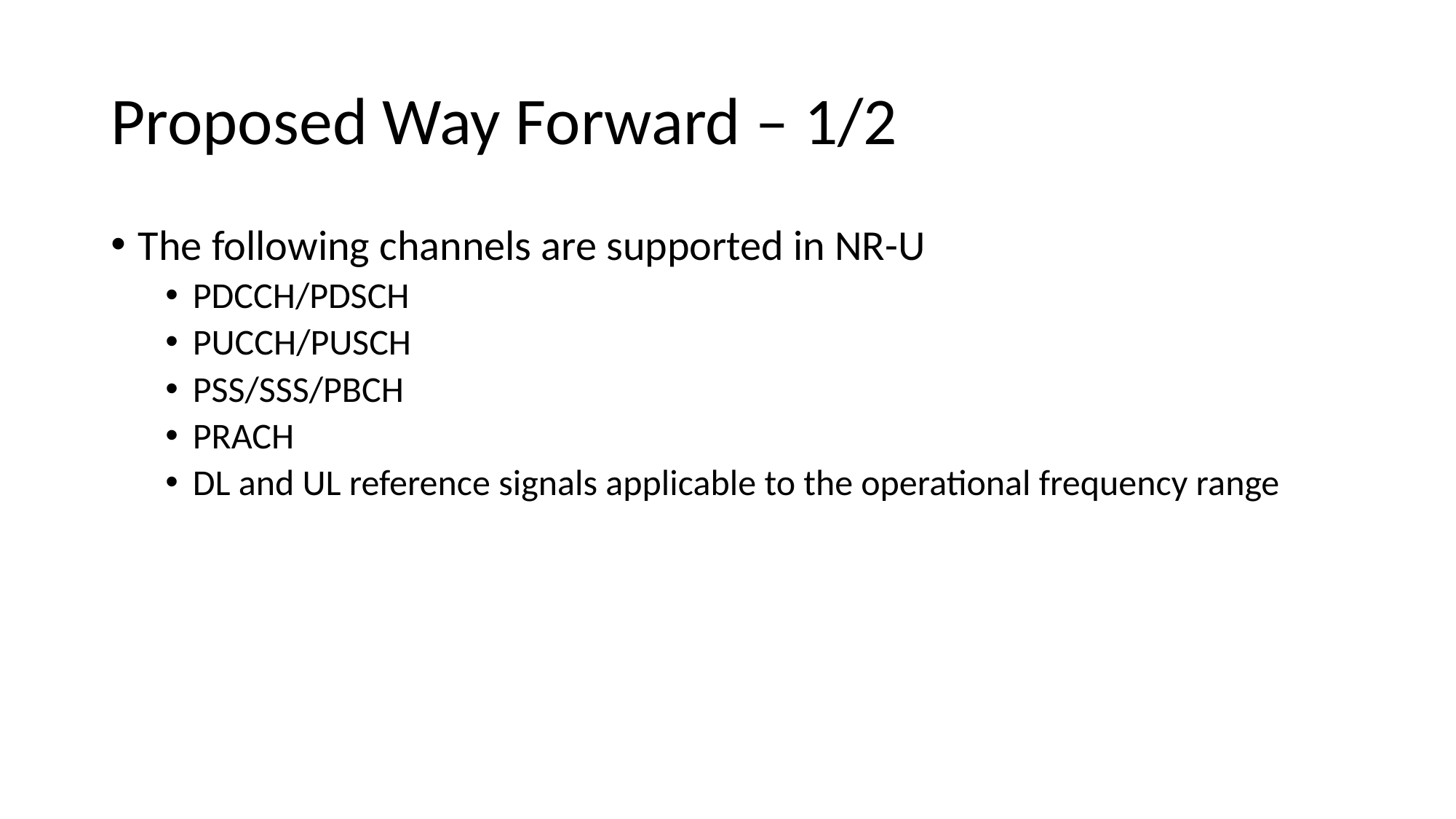

# Proposed Way Forward – 1/2
The following channels are supported in NR-U
PDCCH/PDSCH
PUCCH/PUSCH
PSS/SSS/PBCH
PRACH
DL and UL reference signals applicable to the operational frequency range